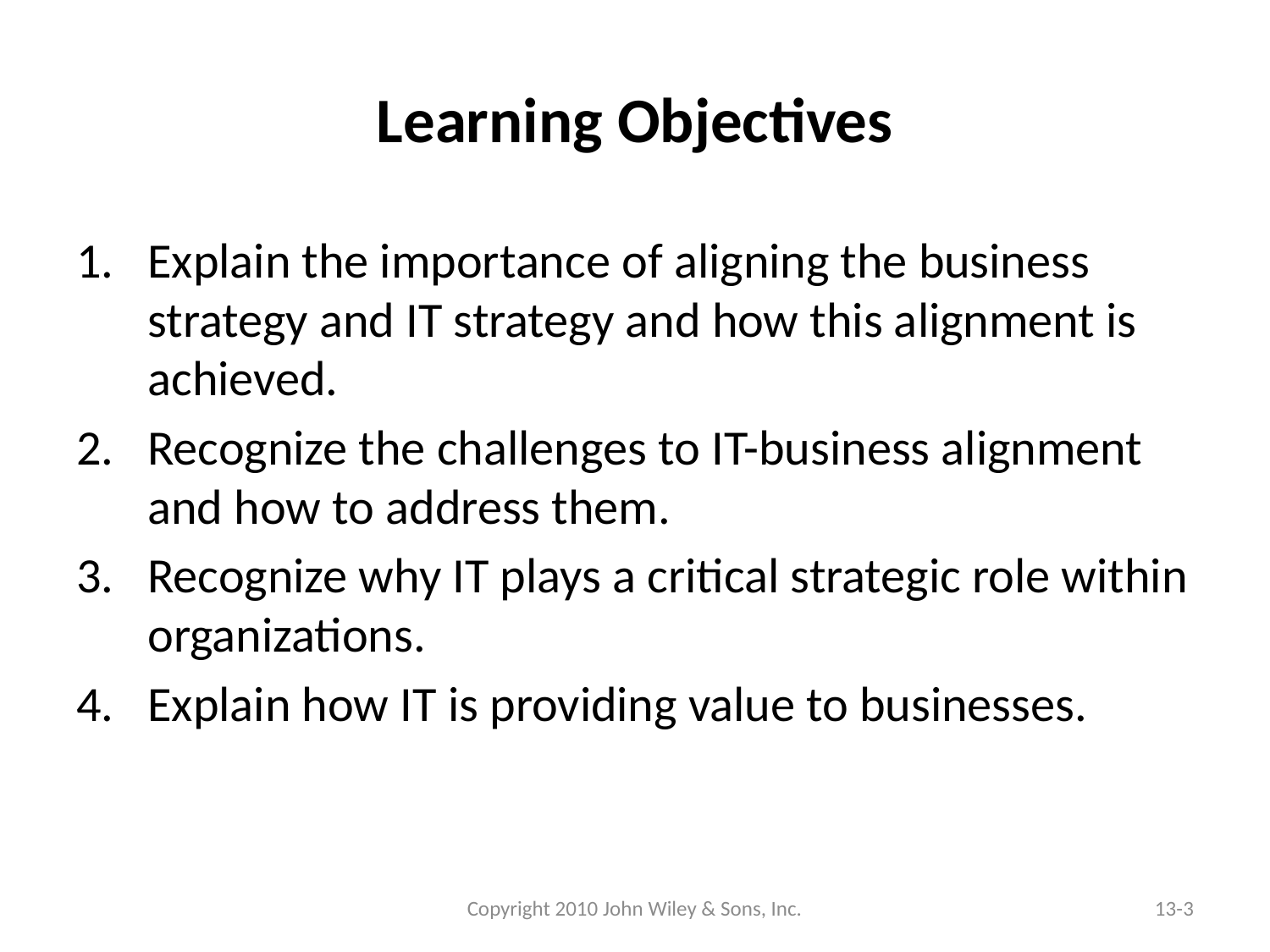

# Learning Objectives
Explain the importance of aligning the business strategy and IT strategy and how this alignment is achieved.
Recognize the challenges to IT-business alignment and how to address them.
Recognize why IT plays a critical strategic role within organizations.
Explain how IT is providing value to businesses.

Copyright 2010 John Wiley & Sons, Inc.
13-3